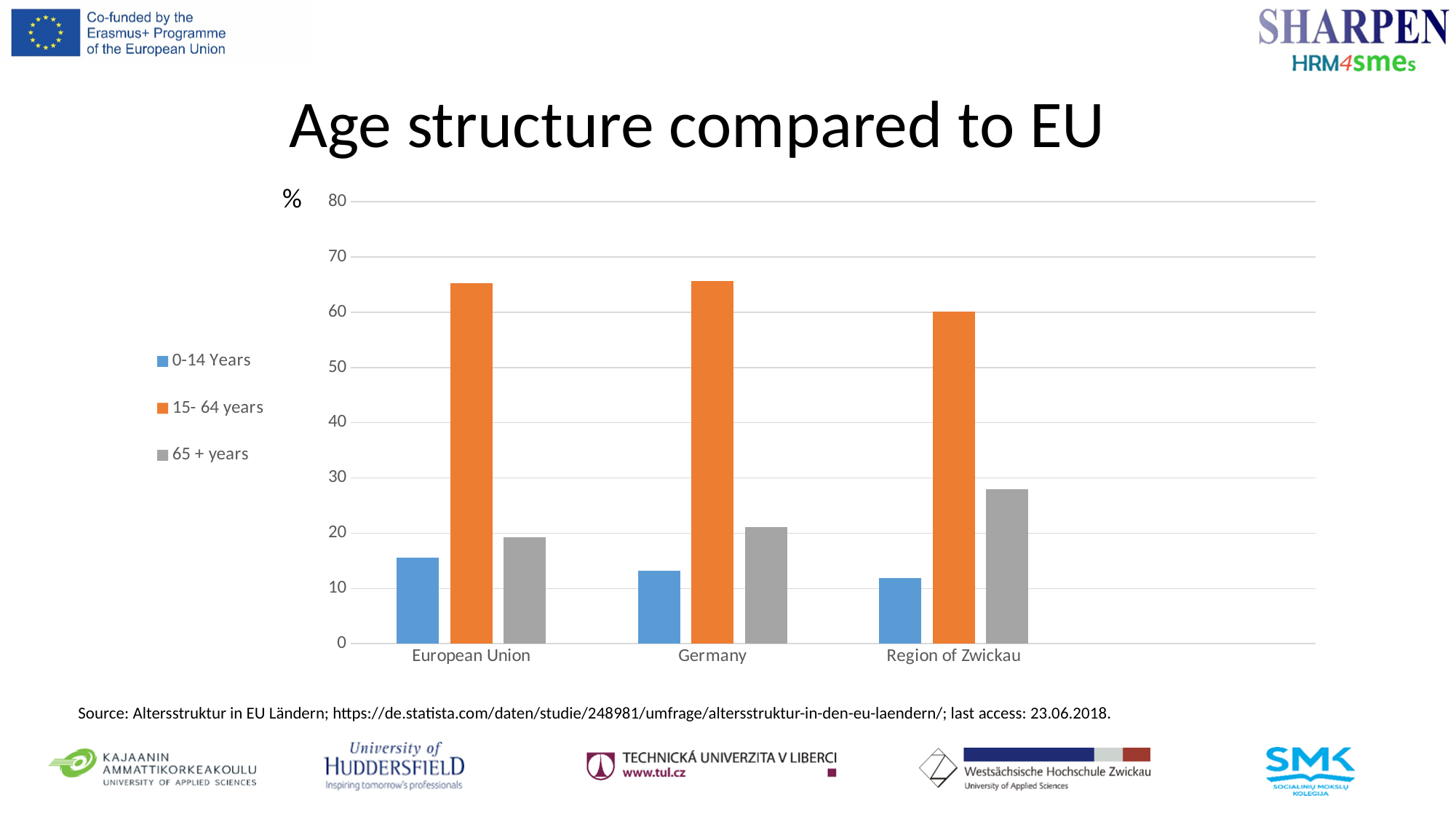

# Age structure compared to EU
 %

### Chart

| Category | 0-14 Years | 15- 64 years | 65 + years |
|---|---|---|---|
| European Union | 15.6 | 65.2 | 19.2 |
| Germany | 13.2 | 65.7 | 21.1 |
| Region of Zwickau | 11.9 | 60.1 | 28.0 |
Source: Altersstruktur in EU Ländern; https://de.statista.com/daten/studie/248981/umfrage/altersstruktur-in-den-eu-laendern/; last access: 23.06.2018.